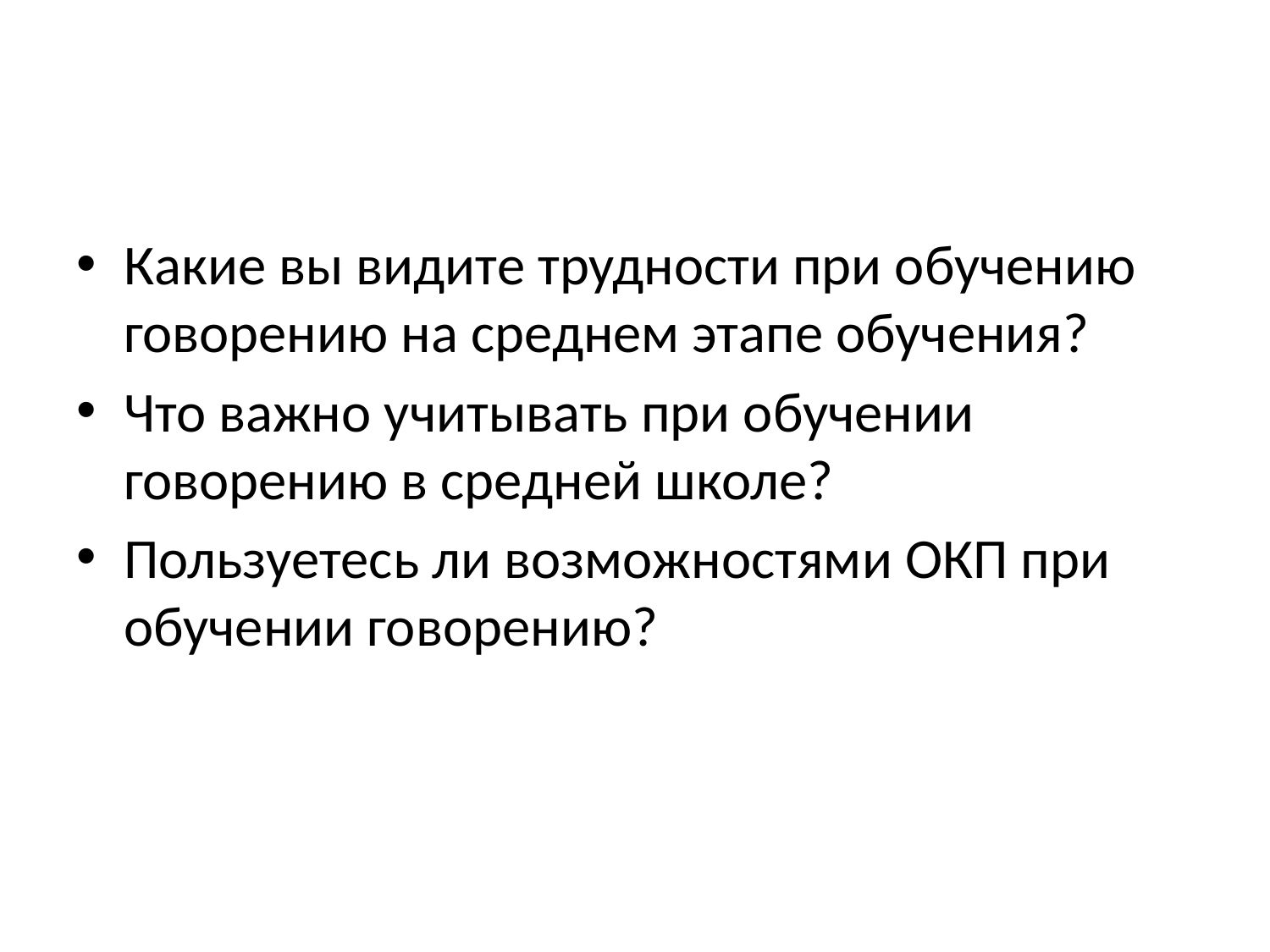

#
Какие вы видите трудности при обучению говорению на среднем этапе обучения?
Что важно учитывать при обучении говорению в средней школе?
Пользуетесь ли возможностями ОКП при обучении говорению?